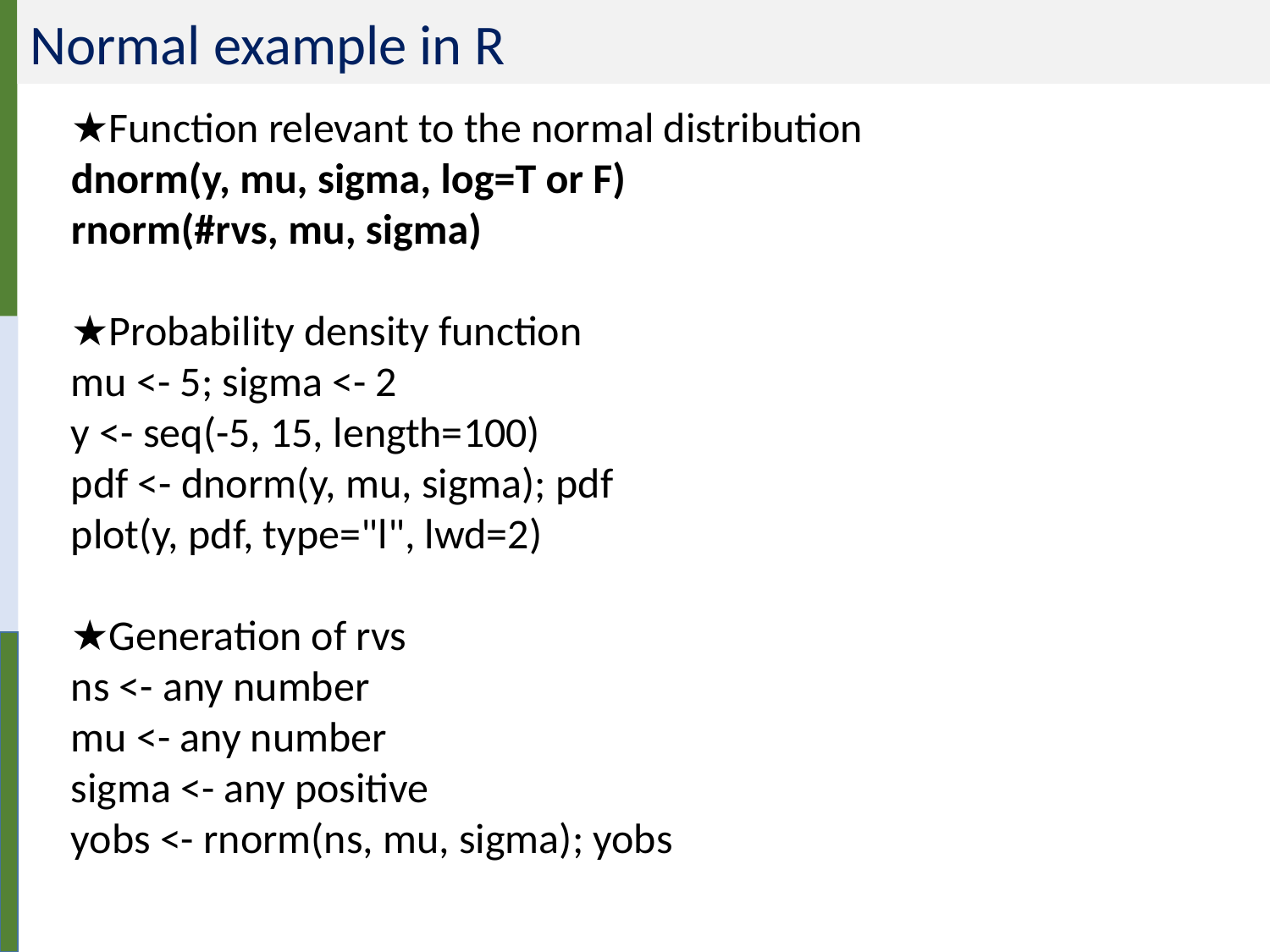

Normal example in R
★Function relevant to the normal distribution
dnorm(y, mu, sigma, log=T or F)
rnorm(#rvs, mu, sigma)
 
★Probability density function
mu <- 5; sigma <- 2
y <- seq(-5, 15, length=100)
pdf <- dnorm(y, mu, sigma); pdf
plot(y, pdf, type="l", lwd=2)
★Generation of rvs
ns <- any number
mu <- any number
sigma <- any positive
yobs <- rnorm(ns, mu, sigma); yobs